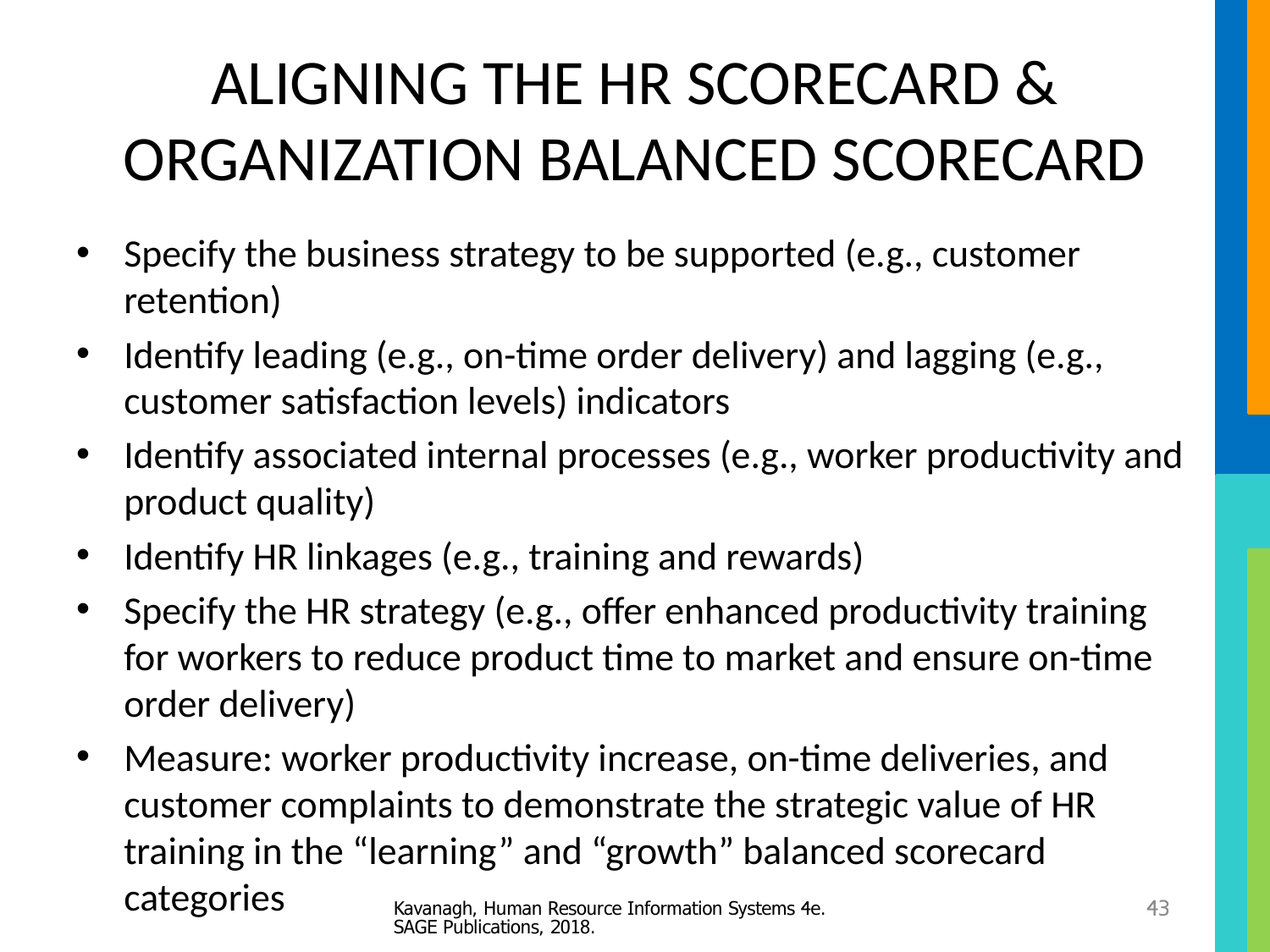

# ALIGNING THE HR SCORECARD & ORGANIZATION BALANCED SCORECARD
Specify the business strategy to be supported (e.g., customer retention)
Identify leading (e.g., on-time order delivery) and lagging (e.g., customer satisfaction levels) indicators
Identify associated internal processes (e.g., worker productivity and product quality)
Identify HR linkages (e.g., training and rewards)
Specify the HR strategy (e.g., offer enhanced productivity training for workers to reduce product time to market and ensure on-time order delivery)
Measure: worker productivity increase, on-time deliveries, and customer complaints to demonstrate the strategic value of HR training in the “learning” and “growth” balanced scorecard categories
Kavanagh, Human Resource Information Systems 4e. SAGE Publications, 2018.
43